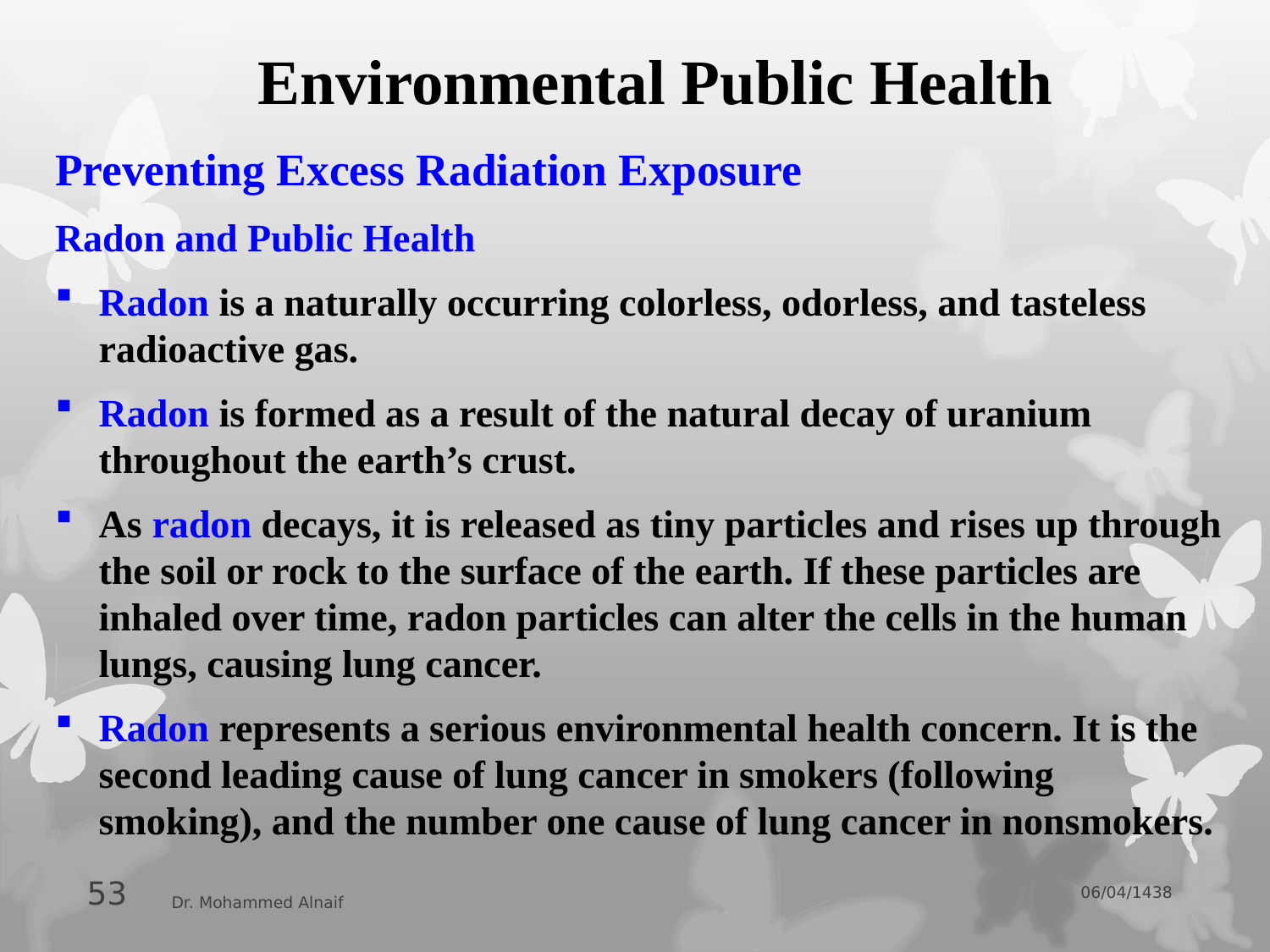

# Environmental Public Health
Preventing Excess Radiation Exposure
Radon and Public Health
Radon is a naturally occurring colorless, odorless, and tasteless radioactive gas.
Radon is formed as a result of the natural decay of uranium throughout the earth’s crust.
As radon decays, it is released as tiny particles and rises up through the soil or rock to the surface of the earth. If these particles are inhaled over time, radon particles can alter the cells in the human lungs, causing lung cancer.
Radon represents a serious environmental health concern. It is the second leading cause of lung cancer in smokers (following smoking), and the number one cause of lung cancer in nonsmokers.
06/04/1438
53
Dr. Mohammed Alnaif